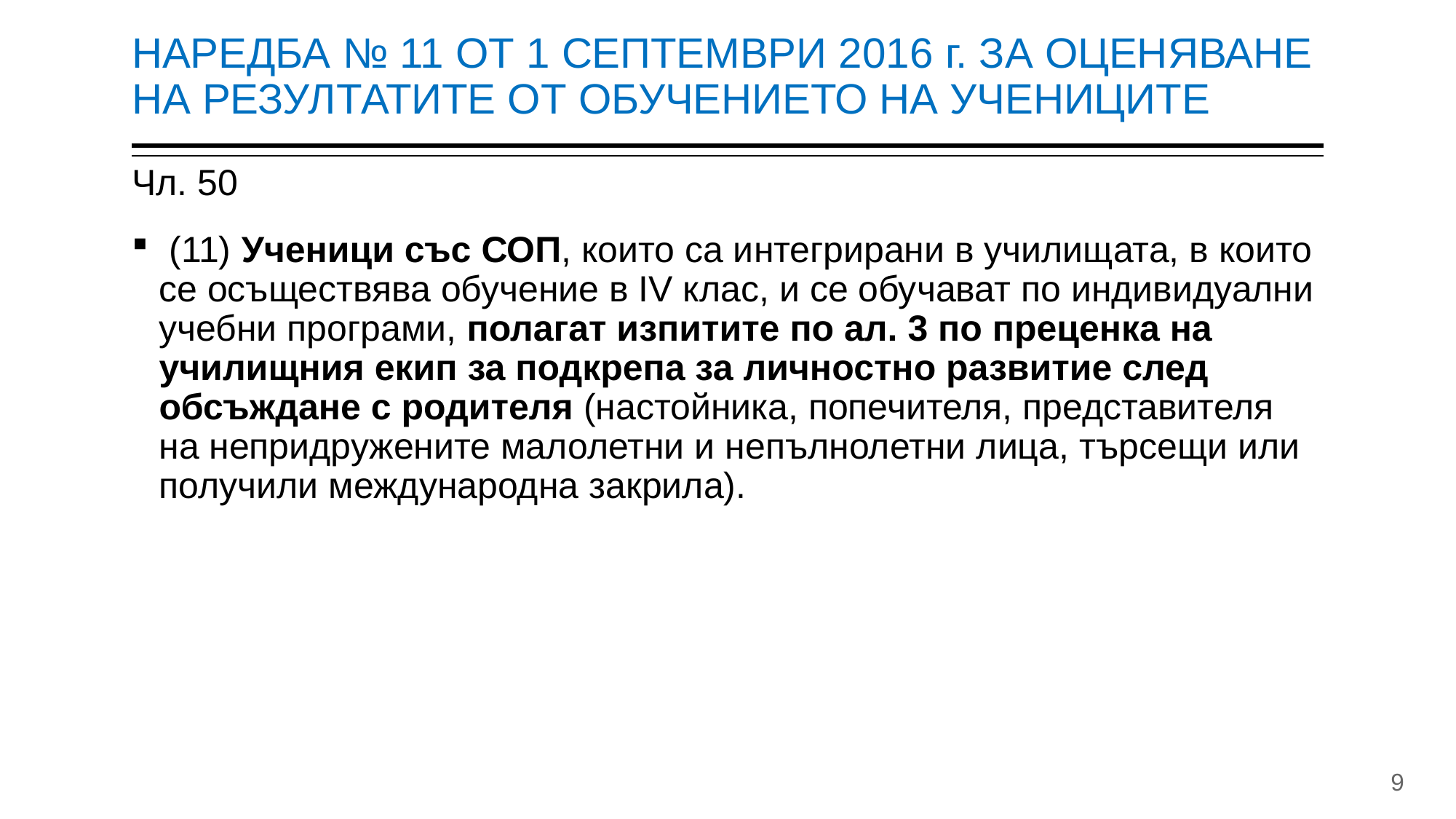

# НАРЕДБА № 11 ОТ 1 СЕПТЕМВРИ 2016 г. ЗА ОЦЕНЯВАНЕ НА РЕЗУЛТАТИТЕ ОТ ОБУЧЕНИЕТО НА УЧЕНИЦИТЕ
Чл. 50
 (11) Ученици със СОП, които са интегрирани в училищата, в които се осъществява обучение в IV клас, и се обучават по индивидуални учебни програми, полагат изпитите по ал. 3 по преценка на училищния екип за подкрепа за личностно развитие след обсъждане с родителя (настойника, попечителя, представителя на непридружените малолетни и непълнолетни лица, търсещи или получили международна закрила).

9